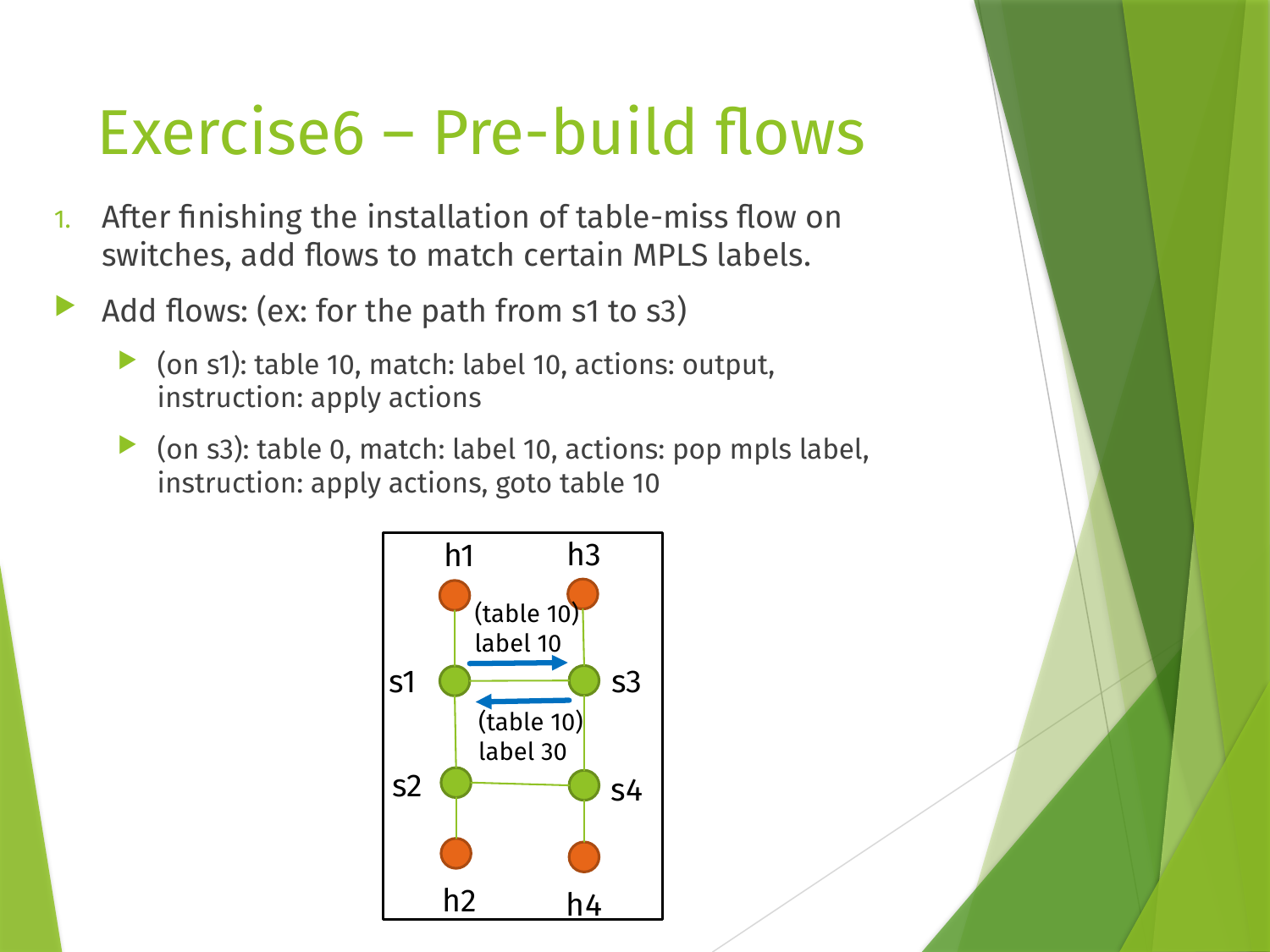

# Exercise6 – Pre-build flows
After finishing the installation of table-miss flow on switches, add flows to match certain MPLS labels.
Add flows: (ex: for the path from s1 to s3)
(on s1): table 10, match: label 10, actions: output, instruction: apply actions
(on s3): table 0, match: label 10, actions: pop mpls label, instruction: apply actions, goto table 10
h3
h1

s1
s3

s2
s4

h2
h4

(table 10)
label 10
(table 10)
label 30